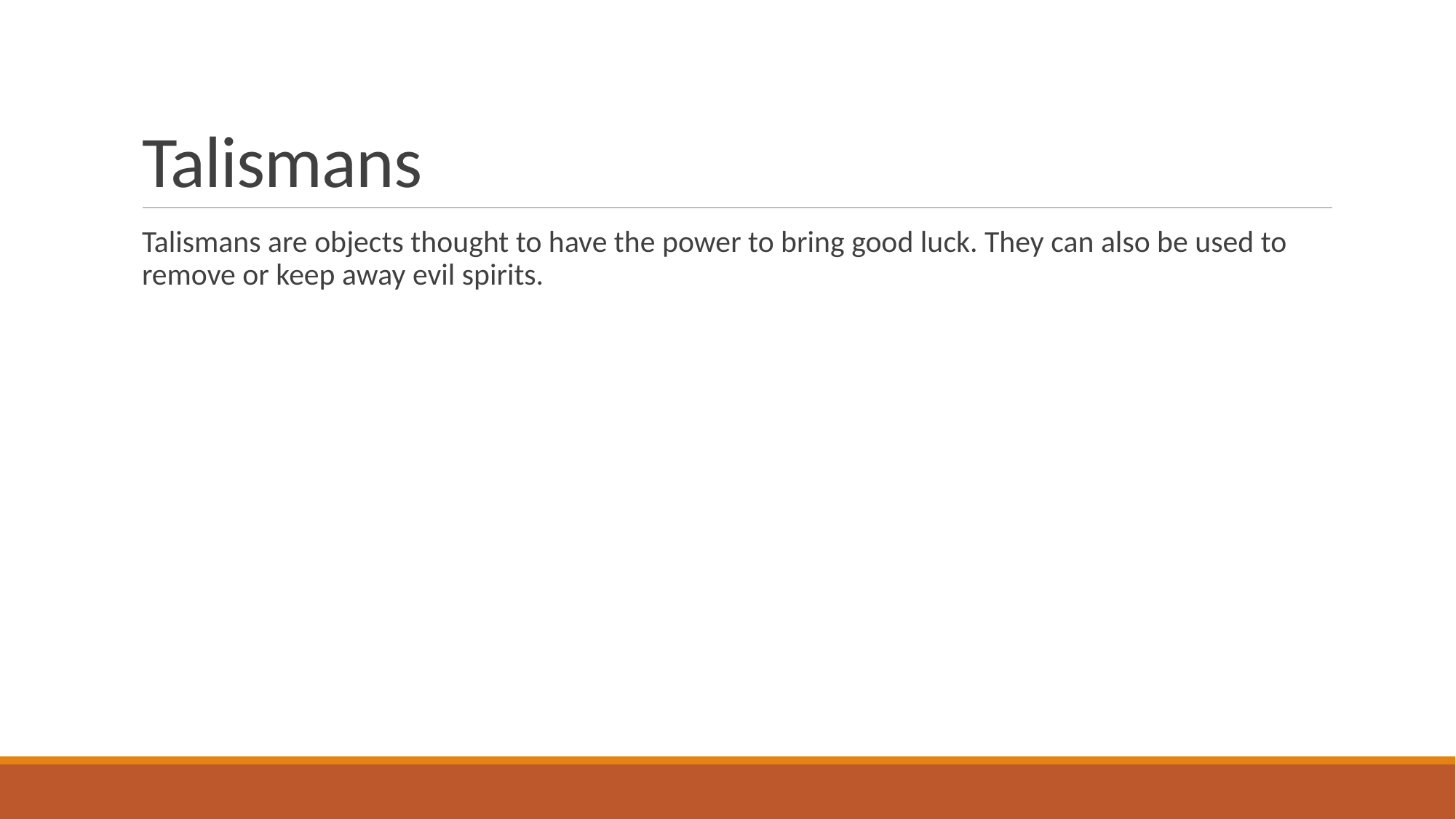

# Talismans
Talismans are objects thought to have the power to bring good luck. They can also be used to remove or keep away evil spirits.